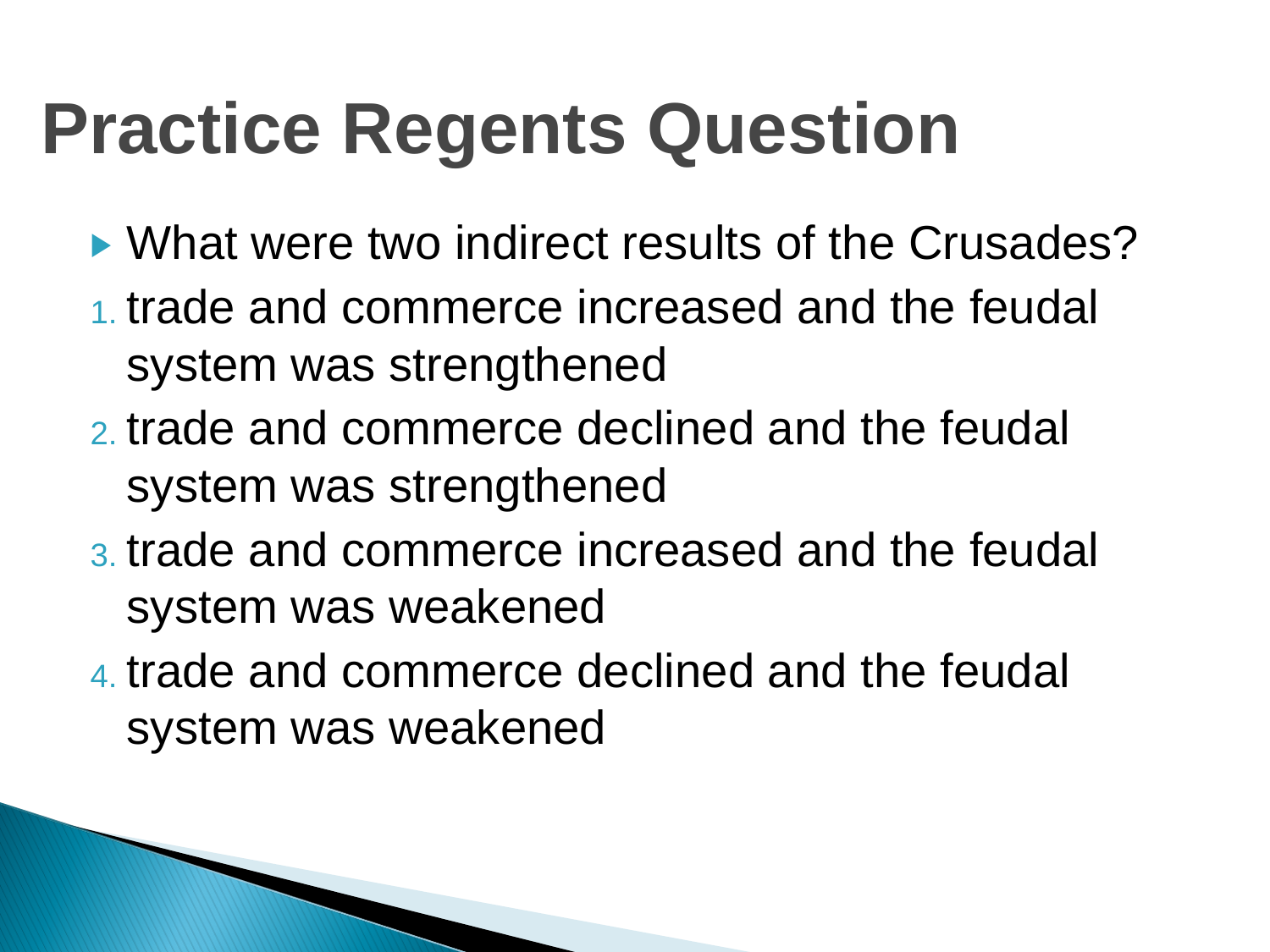

# Practice Regents Question
What were two indirect results of the Crusades?
trade and commerce increased and the feudal system was strengthened
trade and commerce declined and the feudal system was strengthened
trade and commerce increased and the feudal system was weakened
trade and commerce declined and the feudal system was weakened